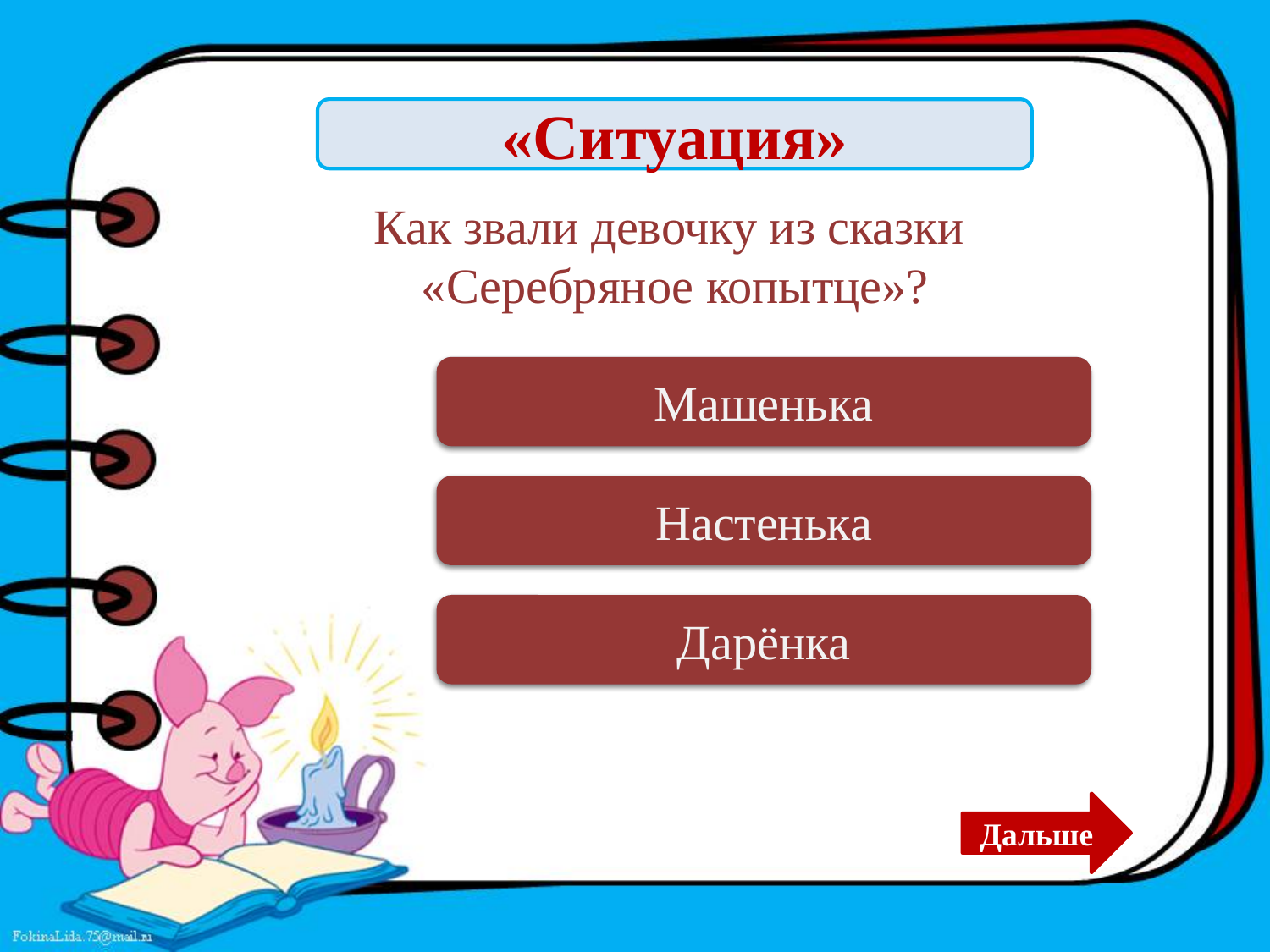

«Ситуация»
Как звали девочку из сказки
«Серебряное копытце»?
Ошибка
Машенька

Ошибка
Настенька

Верно
Дарёнка

Дальше